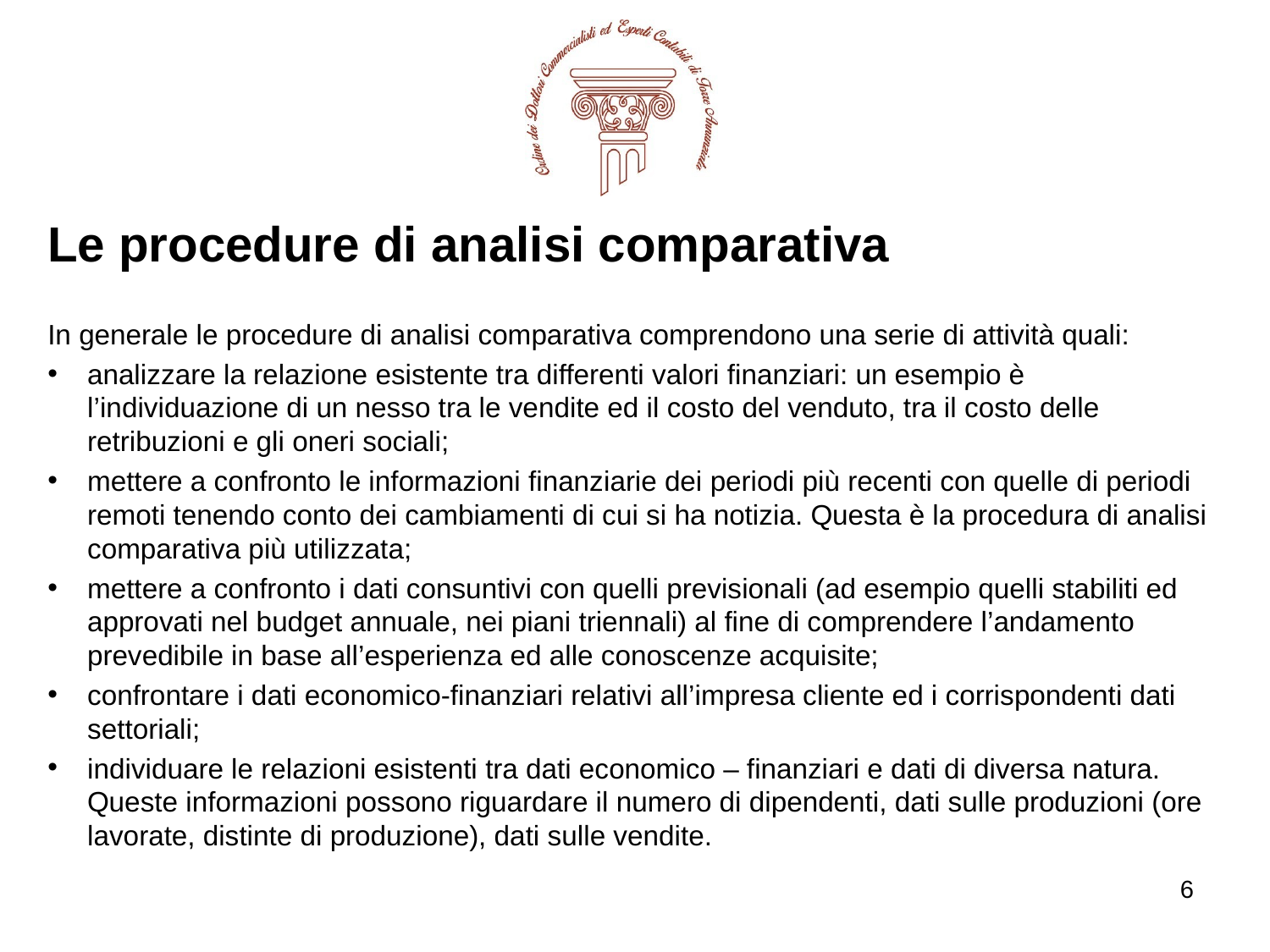

Le procedure di analisi comparativa

In generale le procedure di analisi comparativa comprendono una serie di attività quali:
analizzare la relazione esistente tra differenti valori finanziari: un esempio è l’individuazione di un nesso tra le vendite ed il costo del venduto, tra il costo delle retribuzioni e gli oneri sociali;
mettere a confronto le informazioni finanziarie dei periodi più recenti con quelle di periodi remoti tenendo conto dei cambiamenti di cui si ha notizia. Questa è la procedura di analisi comparativa più utilizzata;
mettere a confronto i dati consuntivi con quelli previsionali (ad esempio quelli stabiliti ed approvati nel budget annuale, nei piani triennali) al fine di comprendere l’andamento prevedibile in base all’esperienza ed alle conoscenze acquisite;
confrontare i dati economico-finanziari relativi all’impresa cliente ed i corrispondenti dati settoriali;
individuare le relazioni esistenti tra dati economico – finanziari e dati di diversa natura. Queste informazioni possono riguardare il numero di dipendenti, dati sulle produzioni (ore lavorate, distinte di produzione), dati sulle vendite.

6